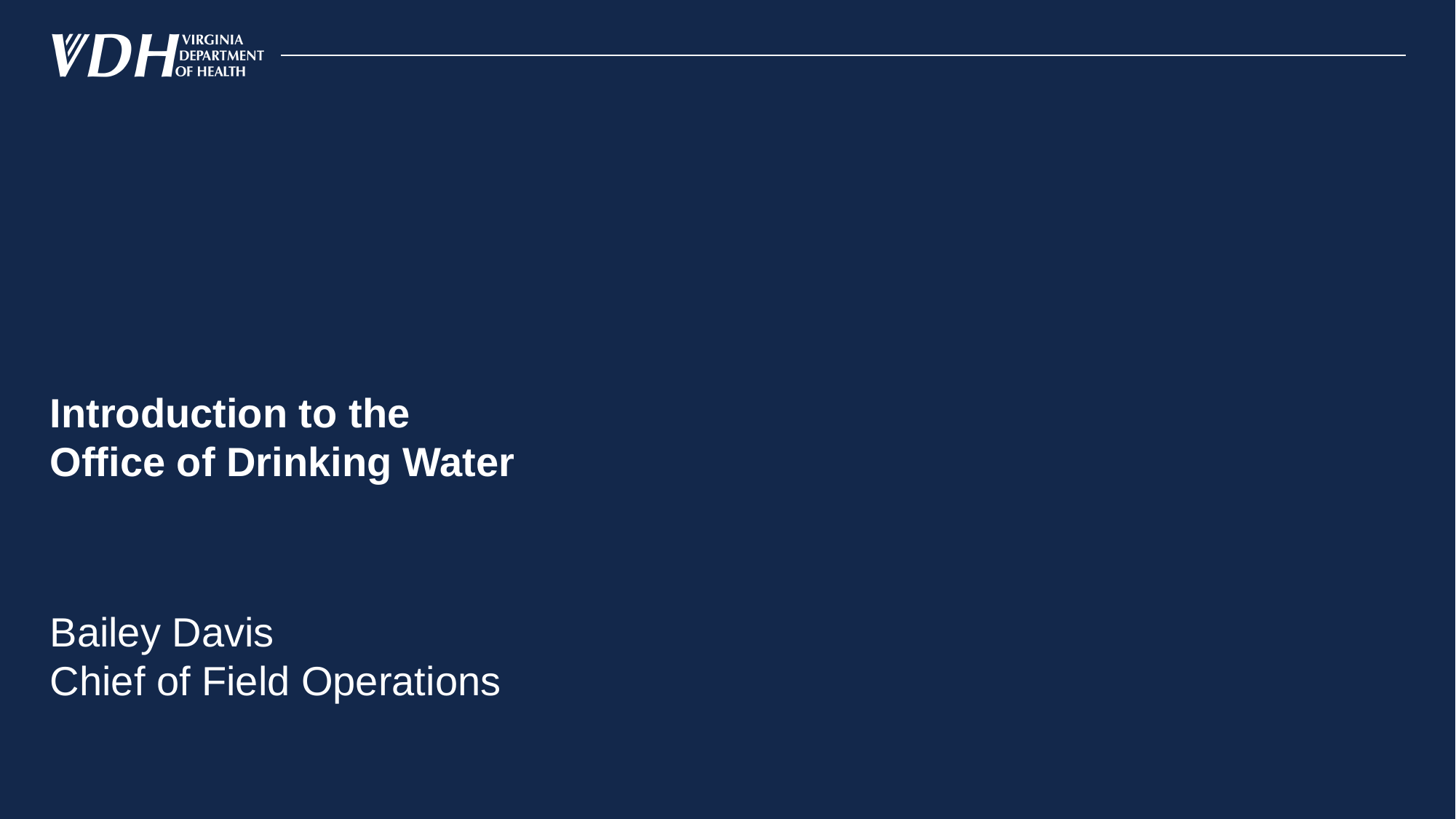

# Introduction to the Office of Drinking Water
Bailey Davis
Chief of Field Operations